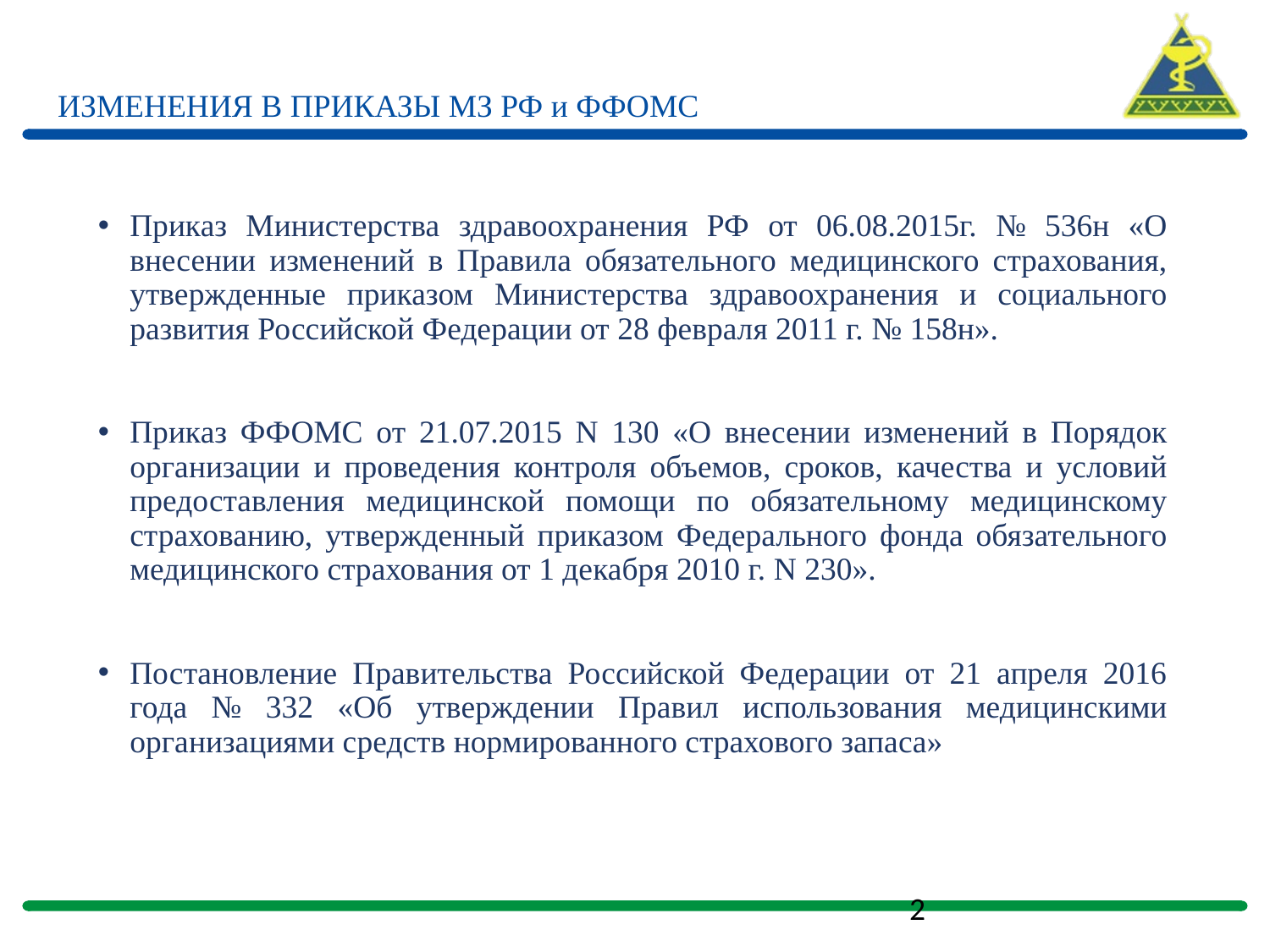

# ИЗМЕНЕНИЯ В ПРИКАЗЫ МЗ РФ и ФФОМС
Приказ Министерства здравоохранения РФ от 06.08.2015г. № 536н «О внесении изменений в Правила обязательного медицинского страхования, утвержденные приказом Министерства здравоохранения и социального развития Российской Федерации от 28 февраля 2011 г. № 158н».

Приказ ФФОМС от 21.07.2015 N 130 «О внесении изменений в Порядок организации и проведения контроля объемов, сроков, качества и условий предоставления медицинской помощи по обязательному медицинскому страхованию, утвержденный приказом Федерального фонда обязательного медицинского страхования от 1 декабря 2010 г. N 230».

Постановление Правительства Российской Федерации от 21 апреля 2016 года № 332 «Об утверждении Правил использования медицинскими организациями средств нормированного страхового запаса»

2